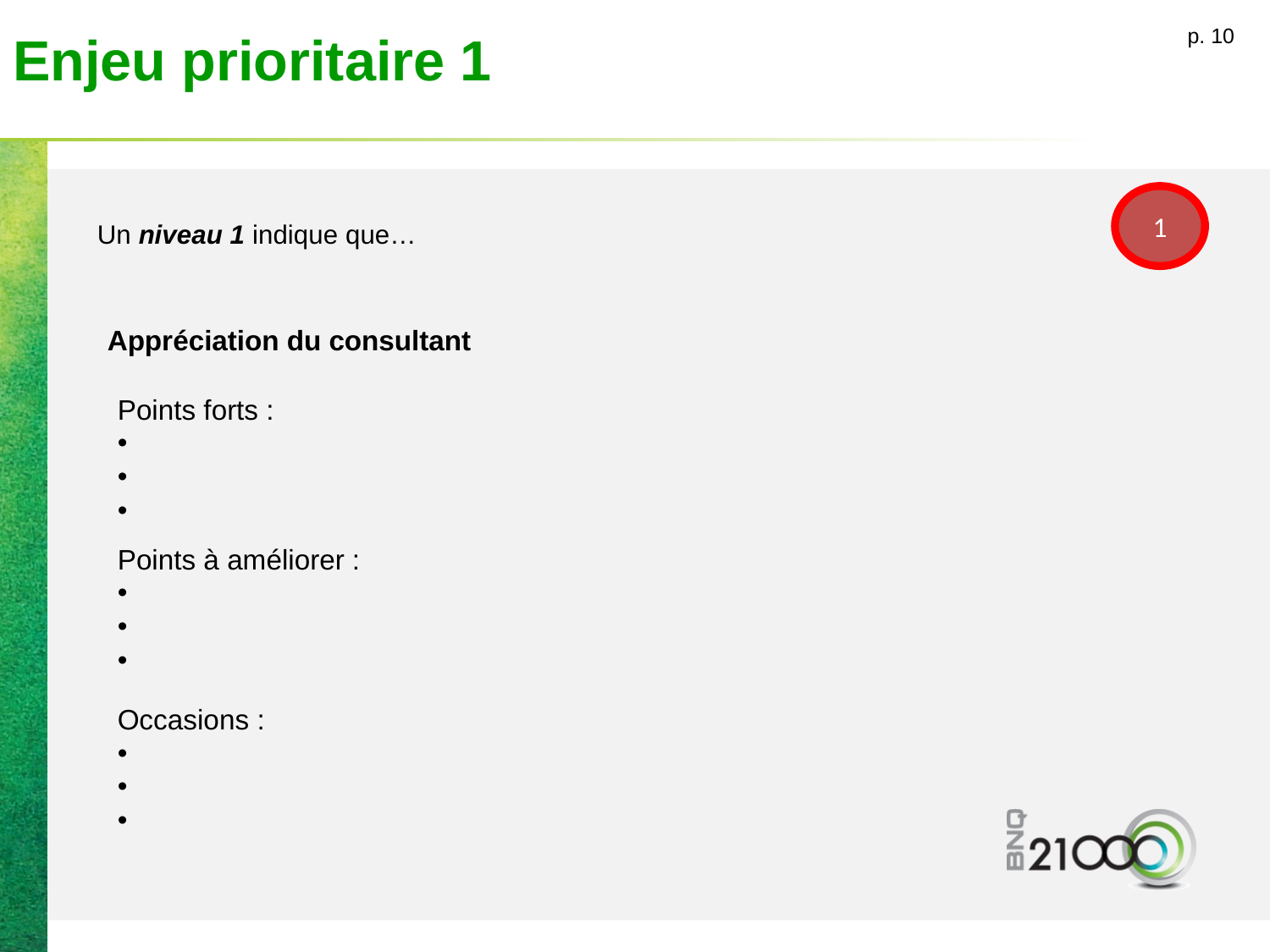

p. 10
# Enjeu prioritaire 1
1
Un niveau 1 indique que…
Appréciation du consultant
Points forts :

Points à améliorer :

Occasions :